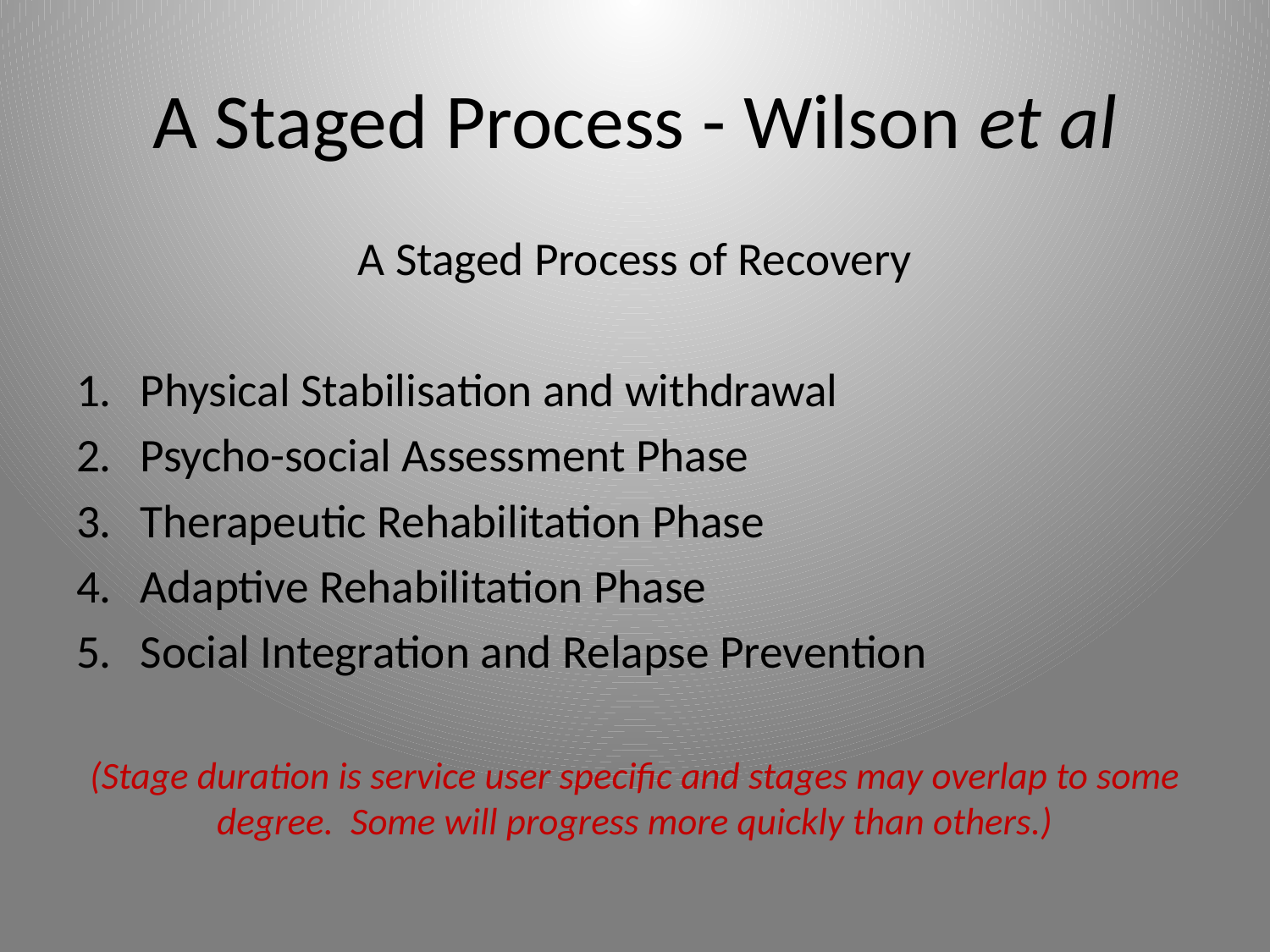

# A Staged Process - Wilson et al
A Staged Process of Recovery

Physical Stabilisation and withdrawal
Psycho-social Assessment Phase
Therapeutic Rehabilitation Phase
Adaptive Rehabilitation Phase
Social Integration and Relapse Prevention

(Stage duration is service user specific and stages may overlap to some degree.  Some will progress more quickly than others.)